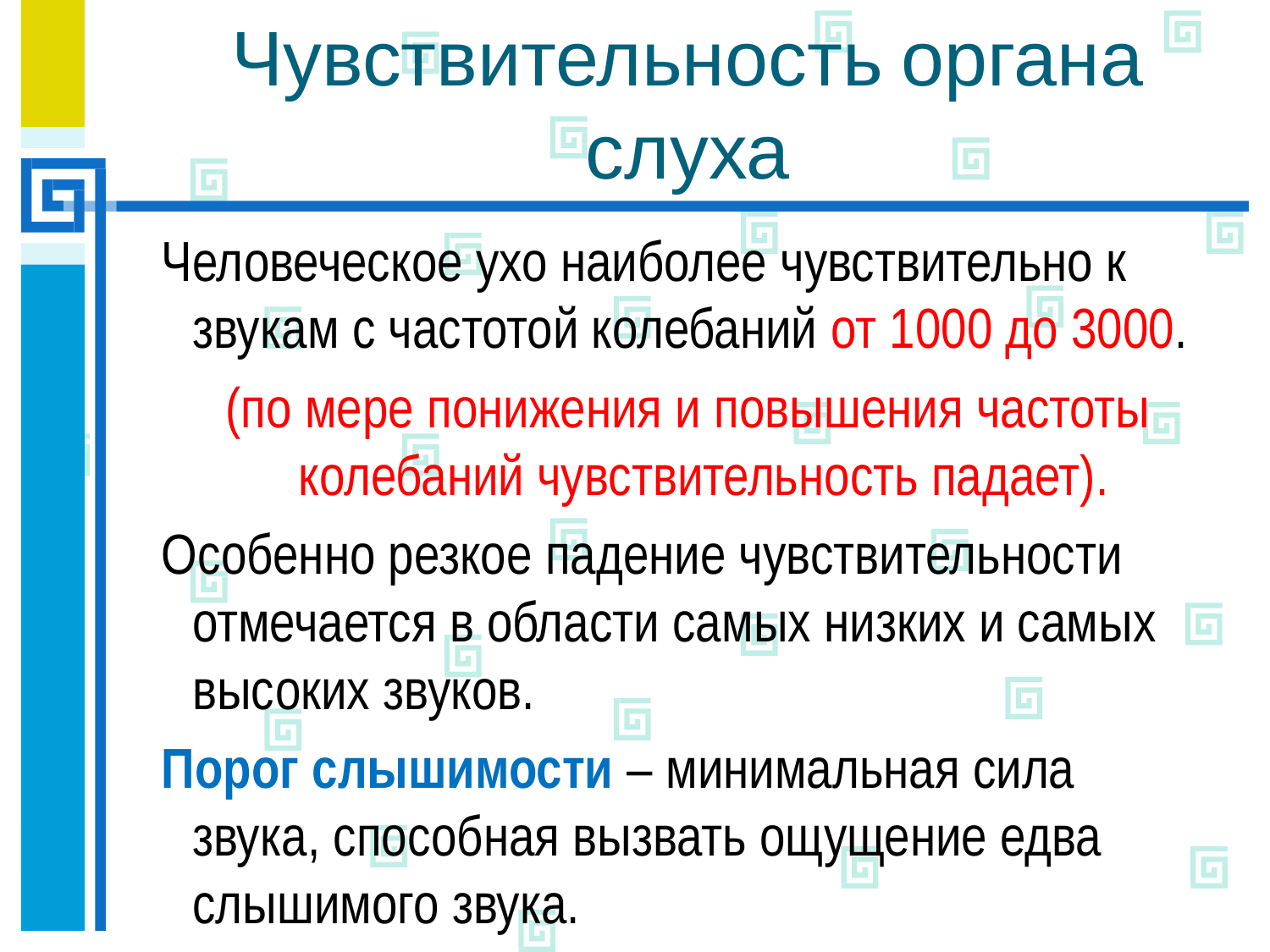

# Чувствительность органа слуха
Человеческое ухо наиболее чувствительно к звукам с частотой колебаний от 1000 до 3000.
(по мере понижения и повышения частоты колебаний чувствительность падает).
Особенно резкое падение чувствительности отмечается в области самых низких и самых высоких звуков.
Порог слышимости – минимальная сила звука, способная вызвать ощущение едва слышимого звука.